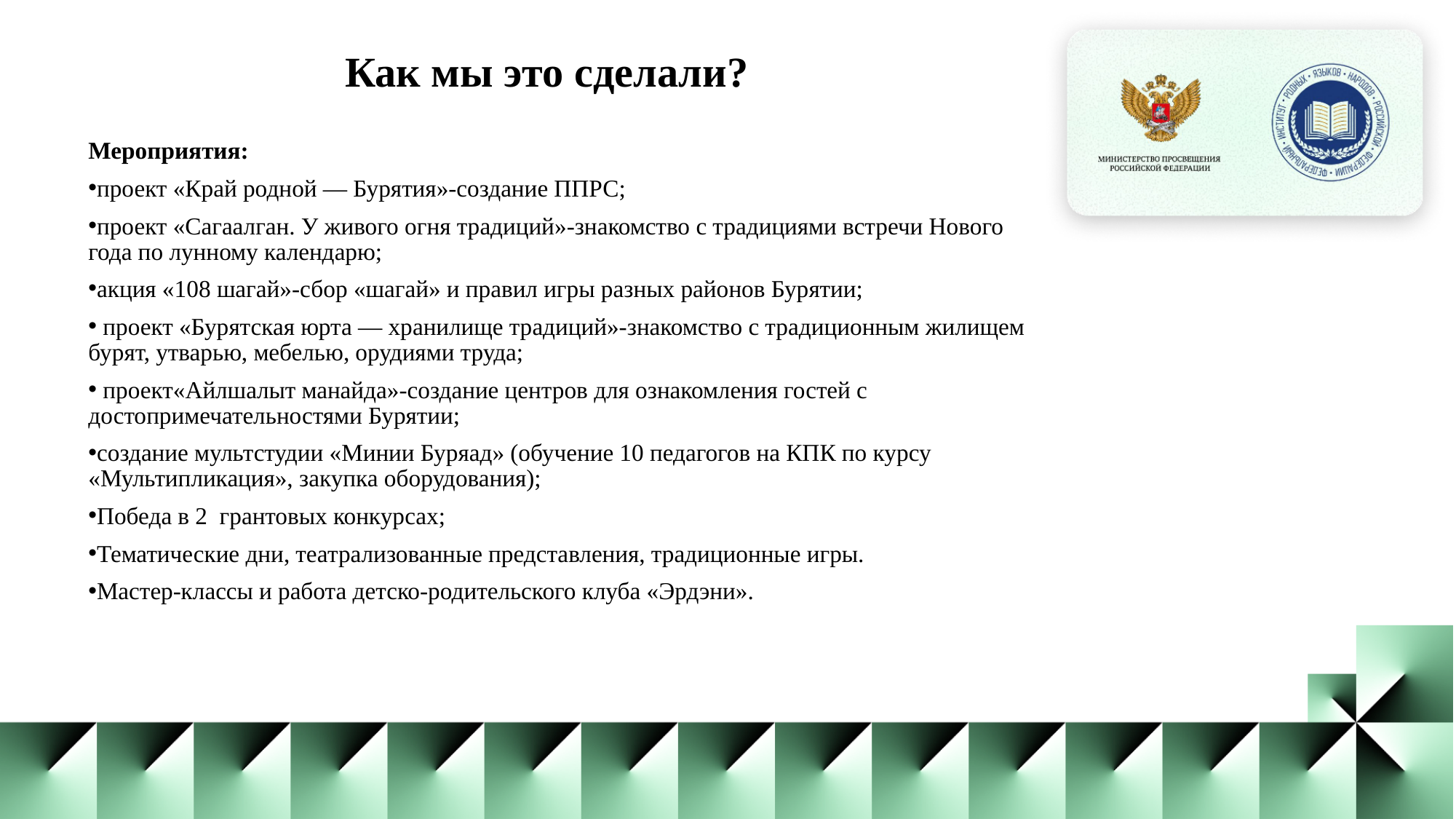

Как мы это сделали?
Мероприятия:
проект «Край родной — Бурятия»-создание ППРС;
проект «Сагаалган. У живого огня традиций»-знакомство с традициями встречи Нового года по лунному календарю;
акция «108 шагай»-сбор «шагай» и правил игры разных районов Бурятии;
 проект «Бурятская юрта — хранилище традиций»-знакомство с традиционным жилищем бурят, утварью, мебелью, орудиями труда;
 проект«Айлшалыт манайда»-создание центров для ознакомления гостей с достопримечательностями Бурятии;
создание мультстудии «Минии Буряад» (обучение 10 педагогов на КПК по курсу «Мультипликация», закупка оборудования);
Победа в 2  грантовых конкурсах;
Тематические дни, театрализованные представления, традиционные игры.
Мастер‑классы и работа детско-родительского клуба «Эрдэни».